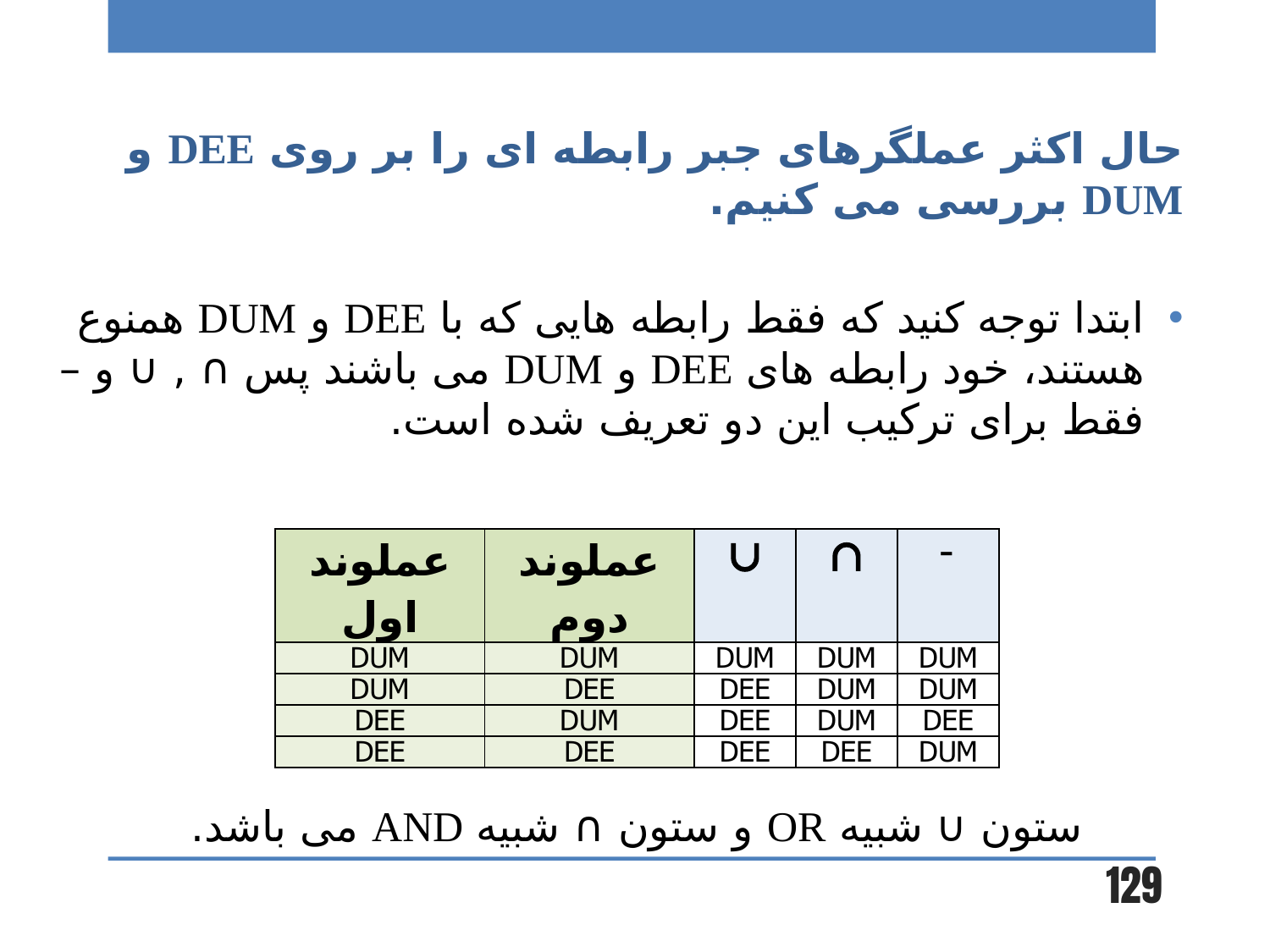

حال اکثر عملگرهای جبر رابطه ای را بر روی DEE و DUM بررسی می کنیم.

ابتدا توجه کنید که فقط رابطه هایی که با DEE و DUM همنوع هستند، خود رابطه های DEE و DUM می باشند پس ∩ , ∪ و – فقط برای ترکیب این دو تعریف شده است.

| عملوند اول | عملوند دوم | ∪ | ∩ | - |
| --- | --- | --- | --- | --- |
| DUM | DUM | DUM | DUM | DUM |
| DUM | DEE | DEE | DUM | DUM |
| DEE | DUM | DEE | DUM | DEE |
| DEE | DEE | DEE | DEE | DUM |
ستون ∪ شبیه OR و ستون ∩ شبیه AND می باشد.
129